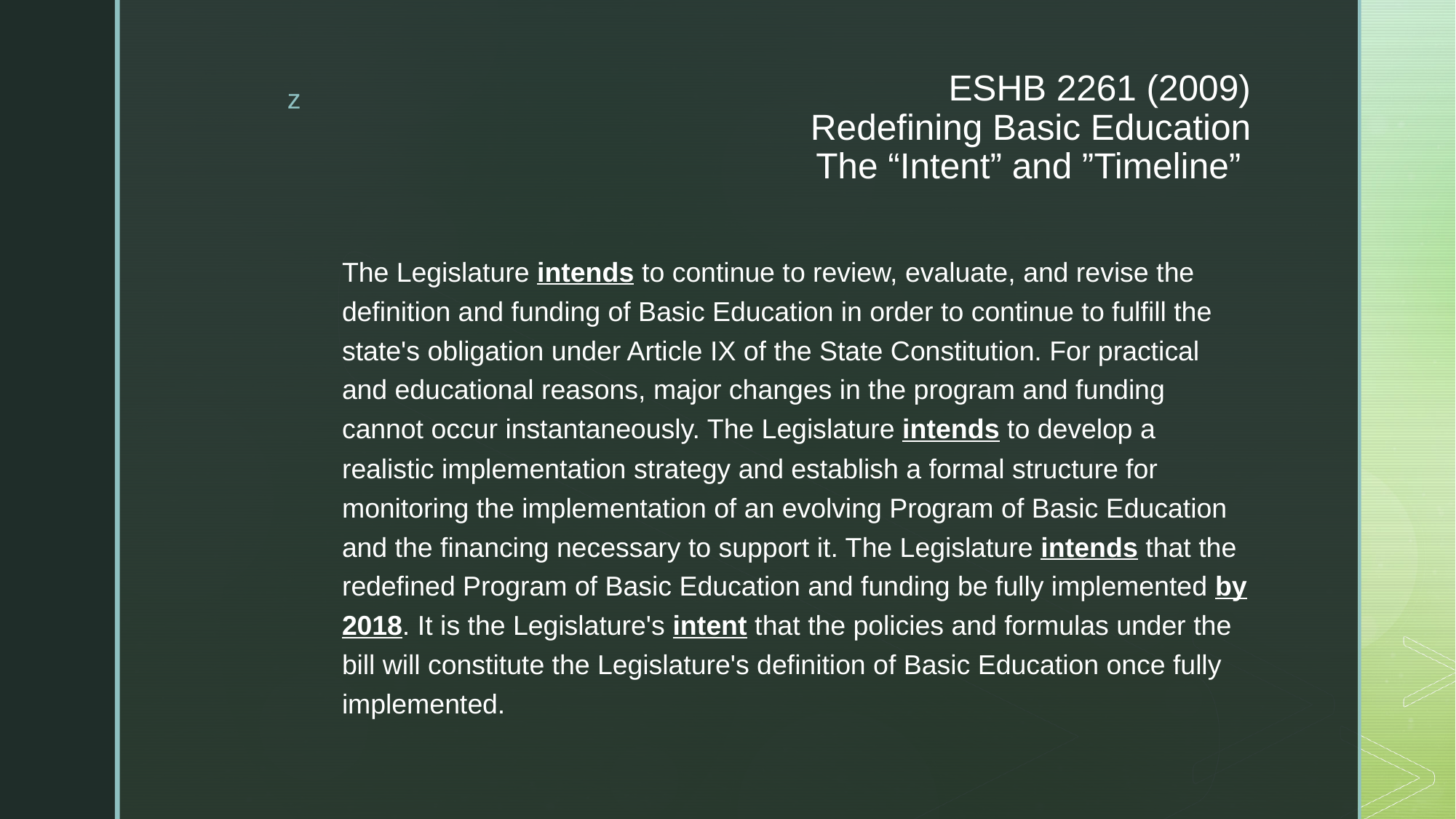

# ESHB 2261 (2009) Redefining Basic Education The “Intent” and ”Timeline”
The Legislature intends to continue to review, evaluate, and revise the definition and funding of Basic Education in order to continue to fulfill the state's obligation under Article IX of the State Constitution. For practical and educational reasons, major changes in the program and funding cannot occur instantaneously. The Legislature intends to develop a realistic implementation strategy and establish a formal structure for monitoring the implementation of an evolving Program of Basic Education and the financing necessary to support it. The Legislature intends that the redefined Program of Basic Education and funding be fully implemented by 2018. It is the Legislature's intent that the policies and formulas under the bill will constitute the Legislature's definition of Basic Education once fully implemented.